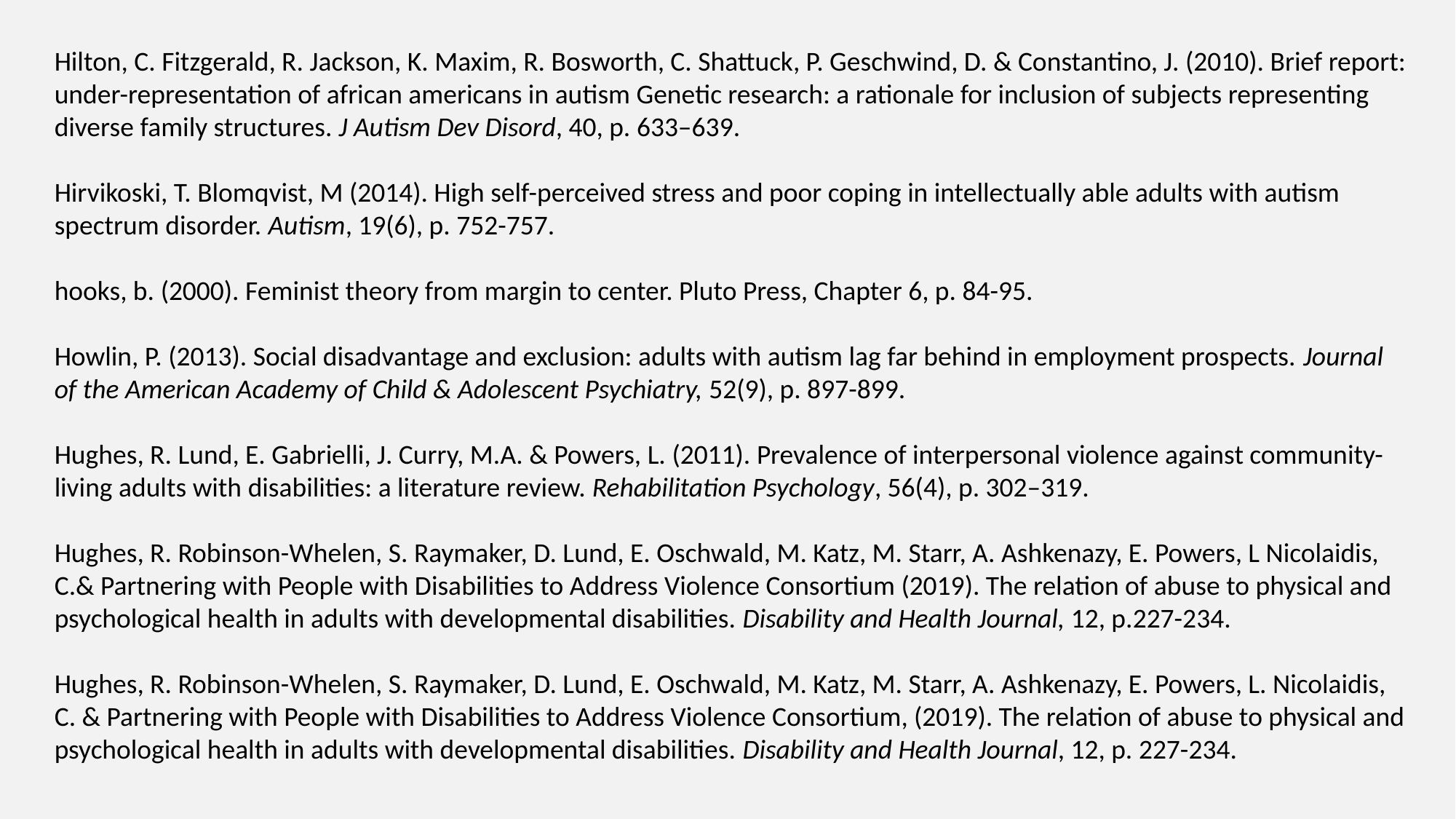

Hilton, C. Fitzgerald, R. Jackson, K. Maxim, R. Bosworth, C. Shattuck, P. Geschwind, D. & Constantino, J. (2010). Brief report: under-representation of african americans in autism Genetic research: a rationale for inclusion of subjects representing diverse family structures. J Autism Dev Disord, 40, p. 633–639.

Hirvikoski, T. Blomqvist, M (2014). High self-perceived stress and poor coping in intellectually able adults with autism spectrum disorder. Autism, 19(6), p. 752-757.

hooks, b. (2000). Feminist theory from margin to center. Pluto Press, Chapter 6, p. 84-95.

Howlin, P. (2013). Social disadvantage and exclusion: adults with autism lag far behind in employment prospects. Journal of the American Academy of Child & Adolescent Psychiatry, 52(9), p. 897-899.

Hughes, R. Lund, E. Gabrielli, J. Curry, M.A. & Powers, L. (2011). Prevalence of interpersonal violence against community-living adults with disabilities: a literature review. Rehabilitation Psychology, 56(4), p. 302–319.

Hughes, R. Robinson-Whelen, S. Raymaker, D. Lund, E. Oschwald, M. Katz, M. Starr, A. Ashkenazy, E. Powers, L Nicolaidis, C.& Partnering with People with Disabilities to Address Violence Consortium (2019). The relation of abuse to physical and psychological health in adults with developmental disabilities. Disability and Health Journal, 12, p.227-234.

Hughes, R. Robinson-Whelen, S. Raymaker, D. Lund, E. Oschwald, M. Katz, M. Starr, A. Ashkenazy, E. Powers, L. Nicolaidis, C. & Partnering with People with Disabilities to Address Violence Consortium, (2019). The relation of abuse to physical and psychological health in adults with developmental disabilities. Disability and Health Journal, 12, p. 227-234.